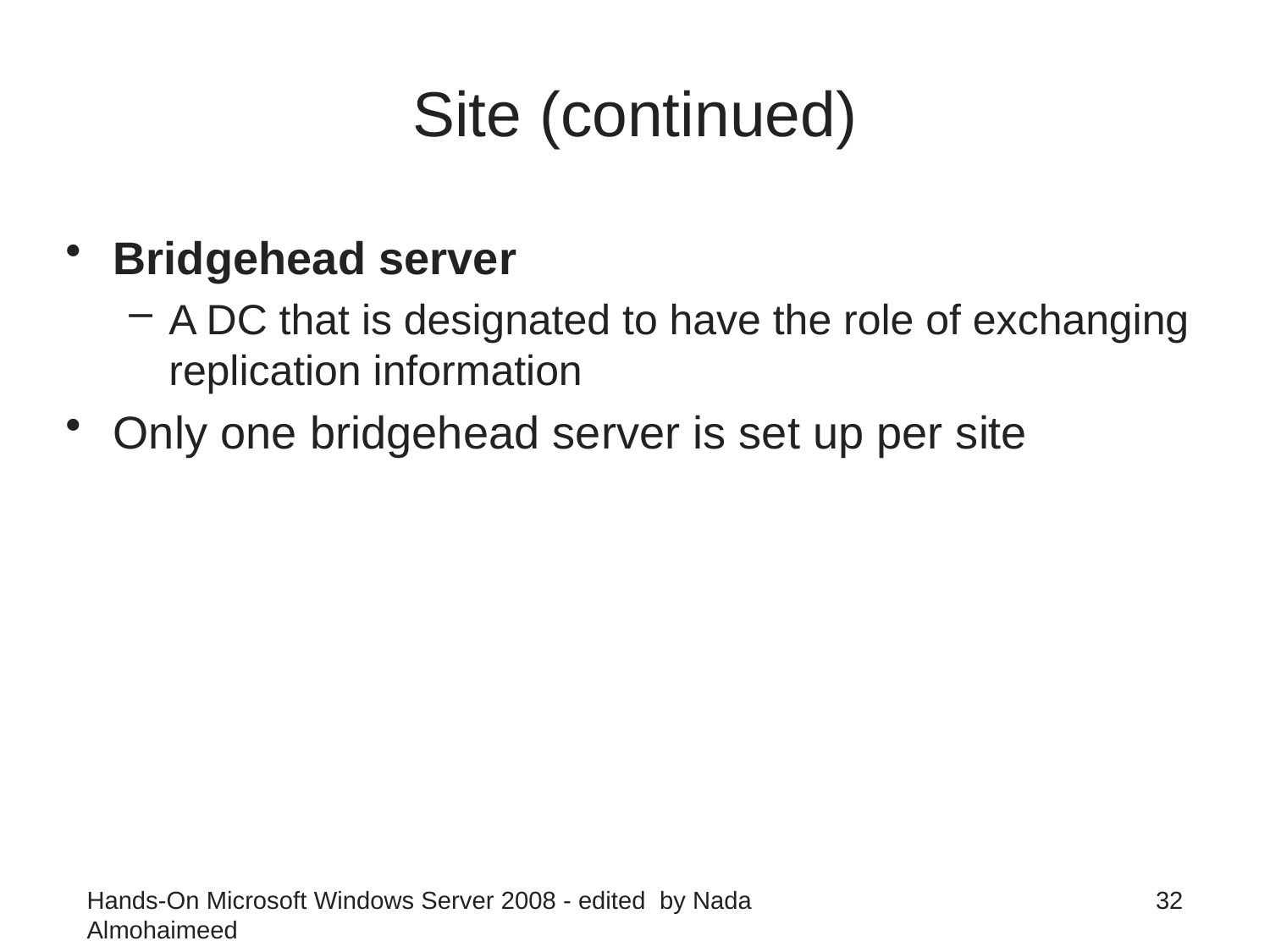

# Site (continued)
Bridgehead server
A DC that is designated to have the role of exchanging replication information
Only one bridgehead server is set up per site
Hands-On Microsoft Windows Server 2008 - edited  by Nada Almohaimeed
32